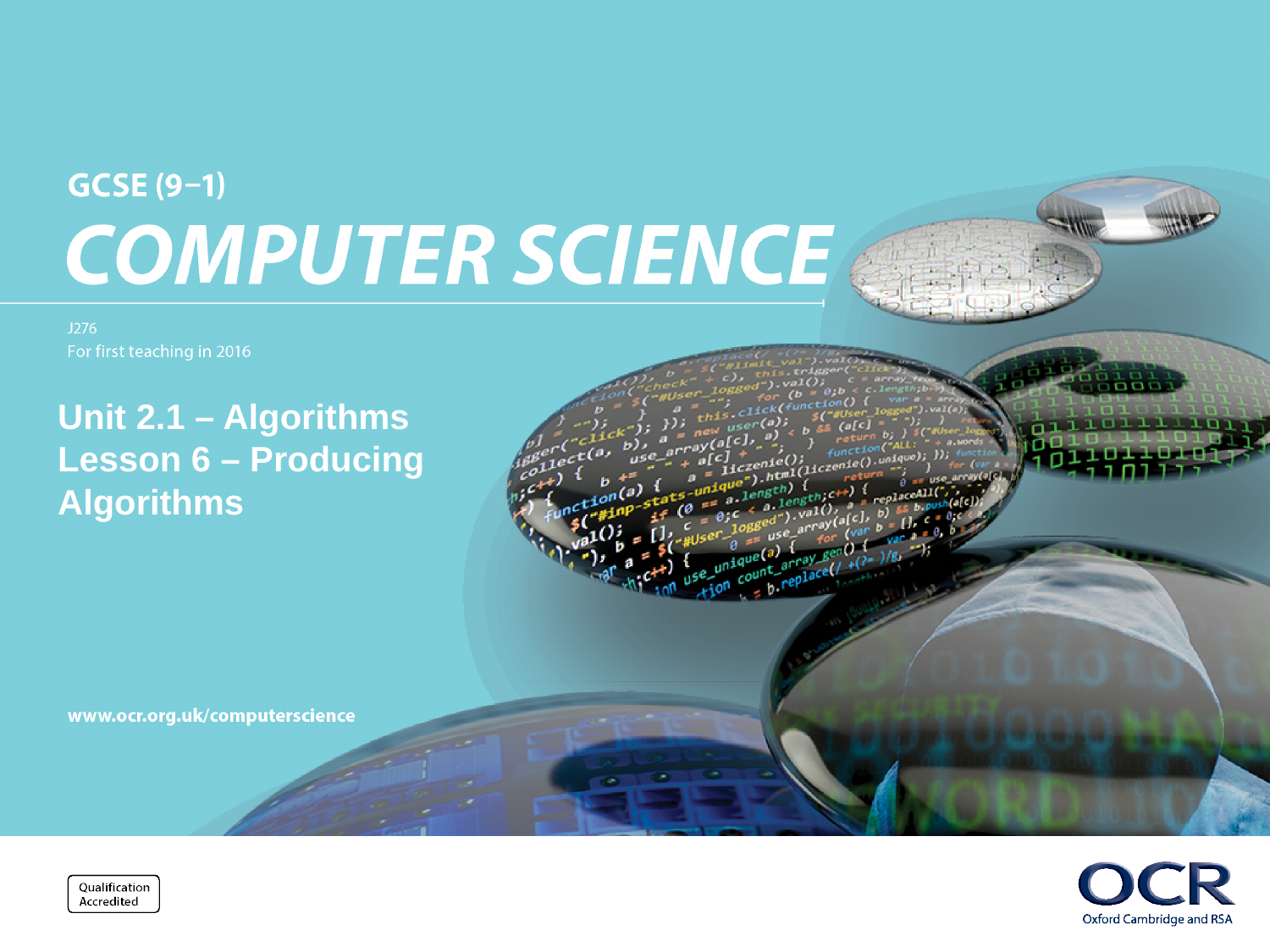

# Unit 2.1 – Algorithms Lesson 6 – Producing Algorithms